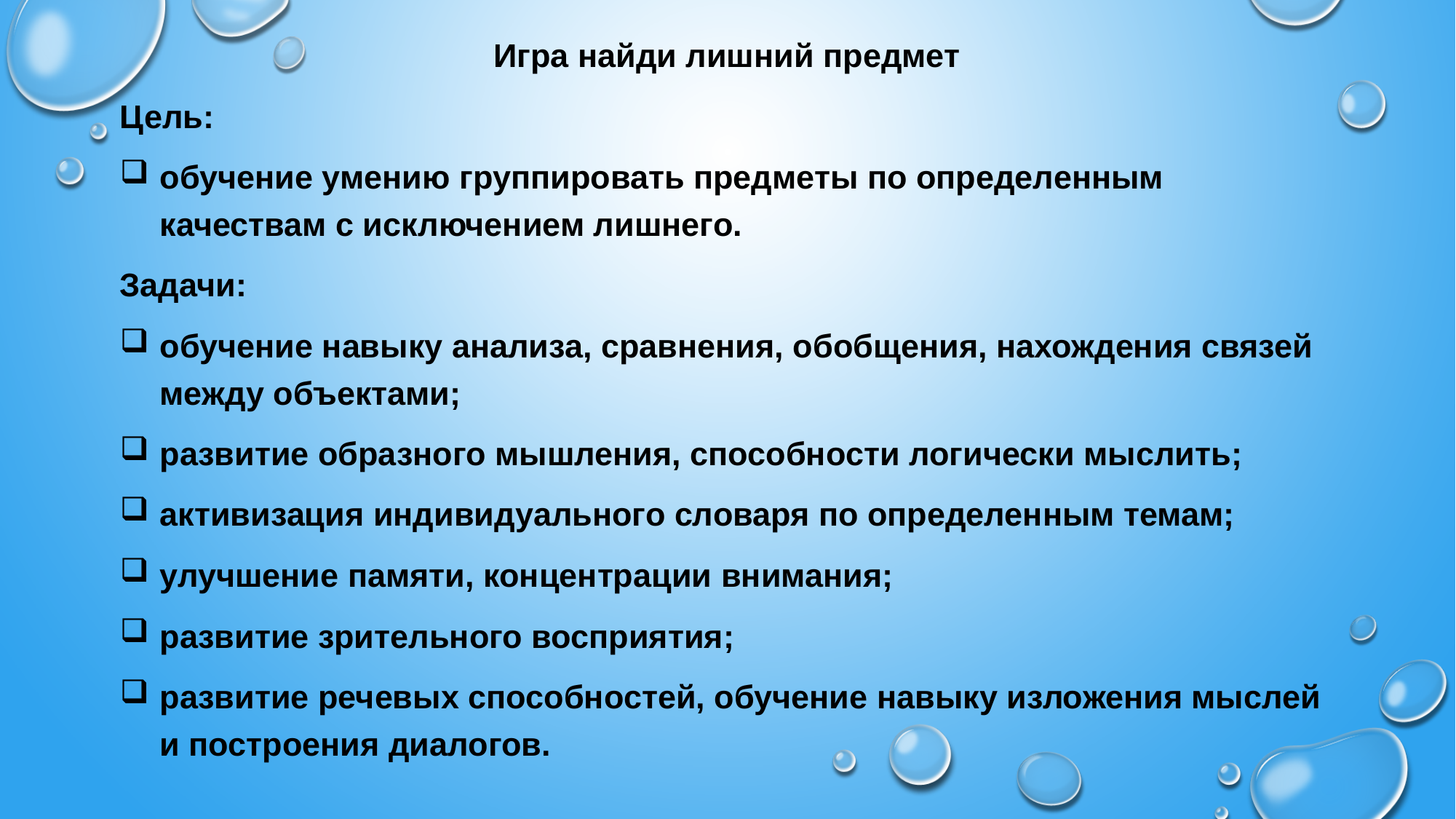

Игра найди лишний предмет
Цель:
обучение умению группировать предметы по определенным качествам с исключением лишнего.
Задачи:
обучение навыку анализа, сравнения, обобщения, нахождения связей между объектами;
развитие образного мышления, способности логически мыслить;
активизация индивидуального словаря по определенным темам;
улучшение памяти, концентрации внимания;
развитие зрительного восприятия;
развитие речевых способностей, обучение навыку изложения мыслей и построения диалогов.